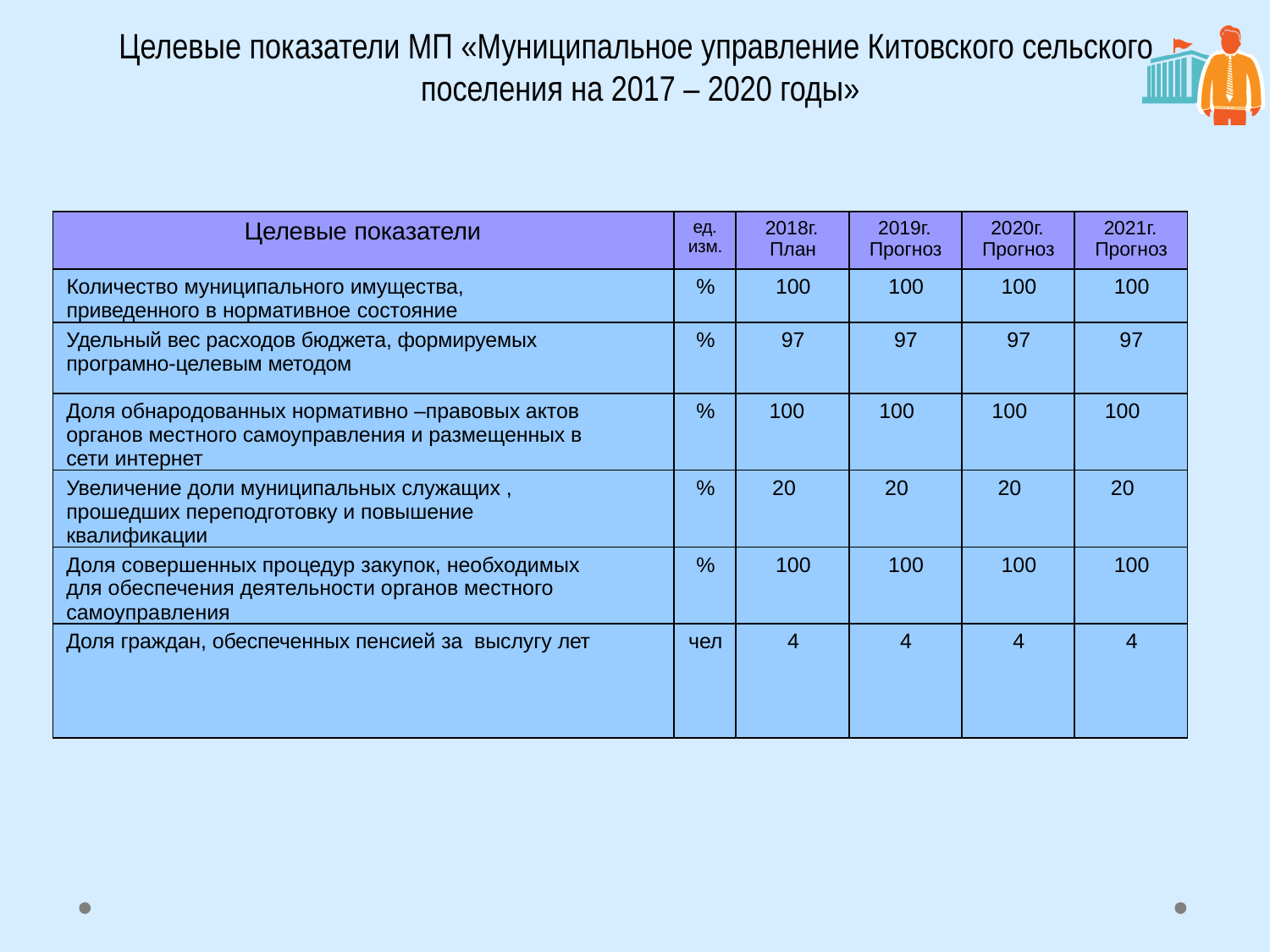

Целевые показатели МП «Муниципальное управление Китовского сельского
поселения на 2017 – 2020 годы»

| Целевые показатели | ед. изм. | 2018г. План | 2019г. Прогноз | 2020г. Прогноз | 2021г. Прогноз |
| --- | --- | --- | --- | --- | --- |
| Количество муниципального имущества, приведенного в нормативное состояние | % | 100 | 100 | 100 | 100 |
| Удельный вес расходов бюджета, формируемых програмно-целевым методом | % | 97 | 97 | 97 | 97 |
| Доля обнародованных нормативно –правовых актов органов местного самоуправления и размещенных в сети интернет | % | 100 | 100 | 100 | 100 |
| Увеличение доли муниципальных служащих , прошедших переподготовку и повышение квалификации | % | 20 | 20 | 20 | 20 |
| Доля совершенных процедур закупок, необходимых для обеспечения деятельности органов местного самоуправления | % | 100 | 100 | 100 | 100 |
| Доля граждан, обеспеченных пенсией за выслугу лет | чел | 4 | 4 | 4 | 4 |